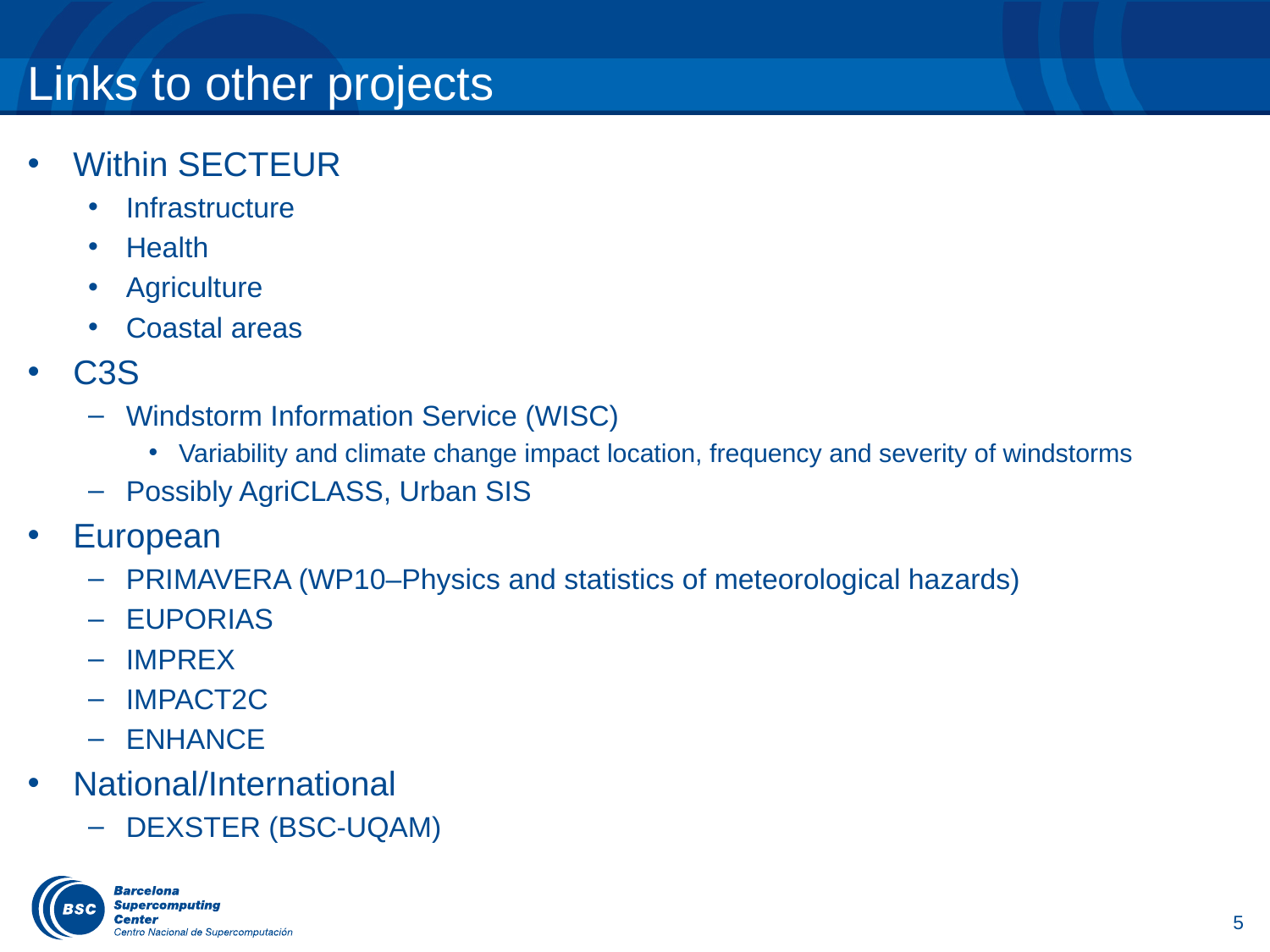

# Links to other projects
Within SECTEUR
Infrastructure
Health
Agriculture
Coastal areas
C3S
Windstorm Information Service (WISC)
Variability and climate change impact location, frequency and severity of windstorms
Possibly AgriCLASS, Urban SIS
European
PRIMAVERA (WP10–Physics and statistics of meteorological hazards)
EUPORIAS
IMPREX
IMPACT2C
ENHANCE
National/International
DEXSTER (BSC-UQAM)
5